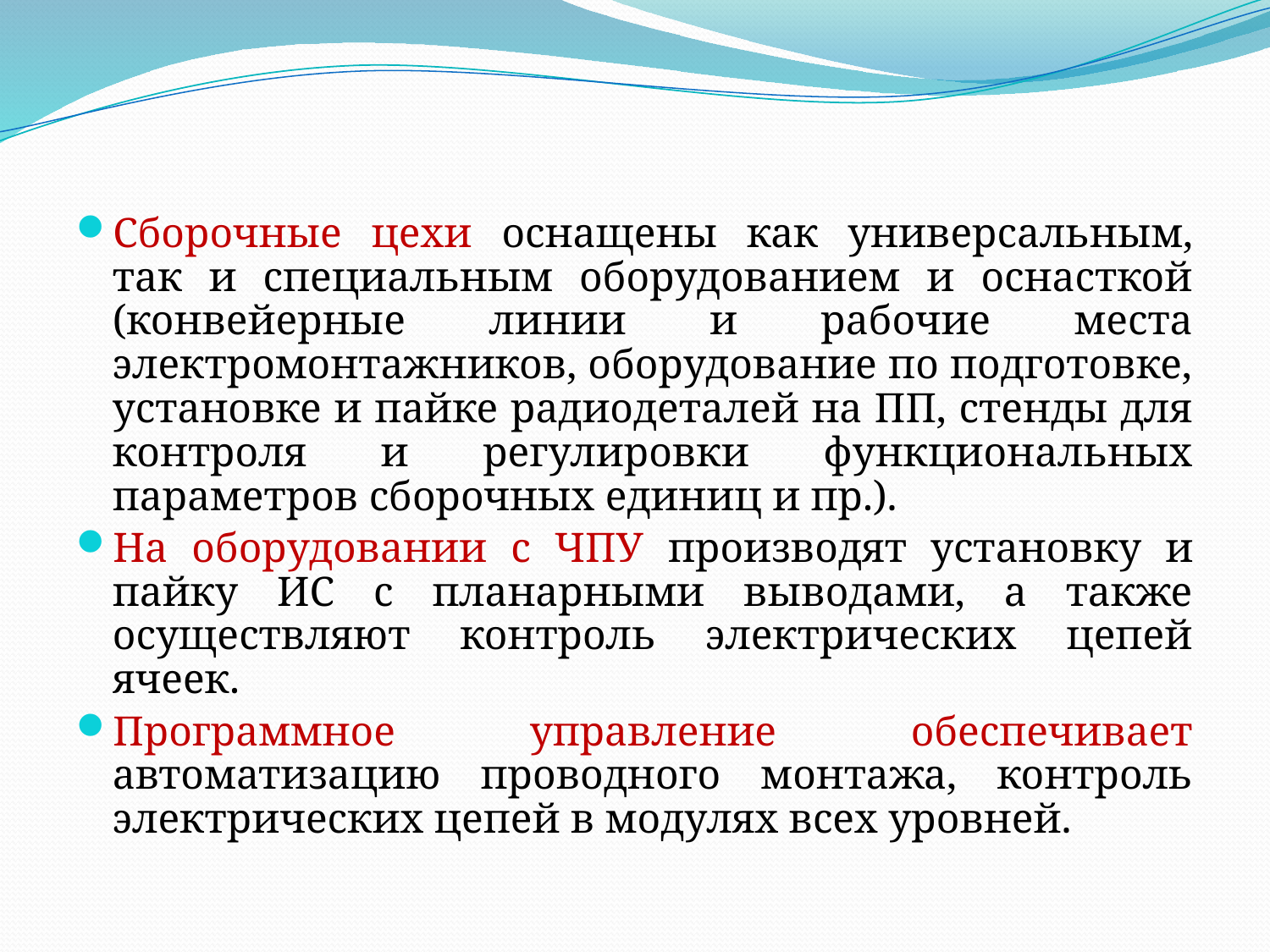

Сборочные цехи оснащены как универсальным, так и специальным оборудованием и оснасткой (конвейерные линии и рабочие места электромонтажников, оборудование по подготовке, установке и пайке радиодеталей на ПП, стенды для контроля и регулировки функциональных параметров сборочных единиц и пр.).
На оборудовании с ЧПУ производят установку и пайку ИС с планарными выводами, а также осуществляют контроль электрических цепей ячеек.
Программное управление обеспечивает автоматизацию проводного монтажа, контроль электрических цепей в модулях всех уровней.